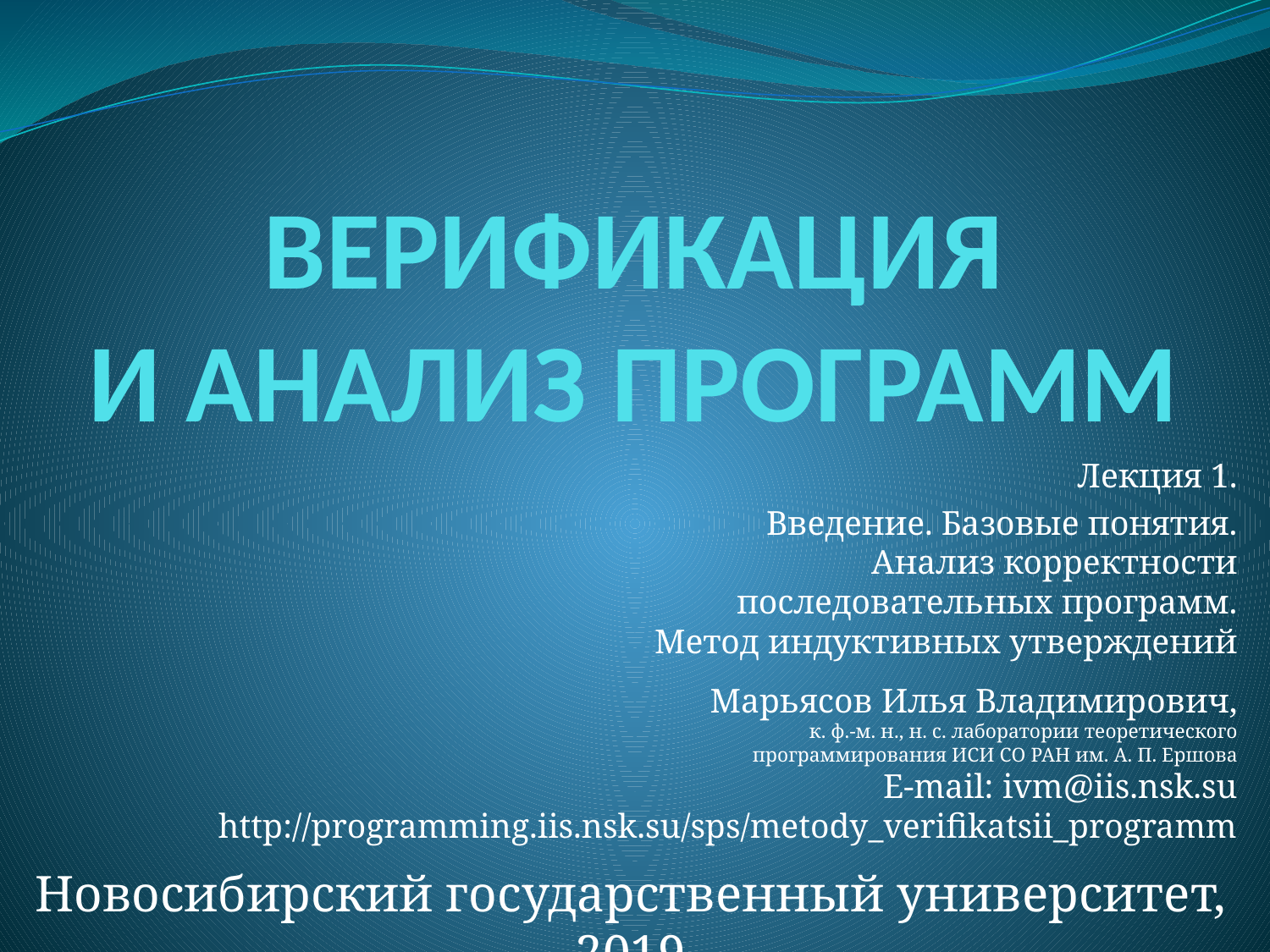

# ВЕРИФИКАЦИЯ И АНАЛИЗ ПРОГРАММ
Лекция 1.
Введение. Базовые понятия.
Анализ корректности
последовательных программ.
Метод индуктивных утверждений

Марьясов Илья Владимирович,
к. ф.-м. н., н. с. лаборатории теоретического
программирования ИСИ СО РАН им. А. П. Ершова
E-mail: ivm@iis.nsk.su
http://programming.iis.nsk.su/sps/metody_verifikatsii_programm
Новосибирский государственный университет, 2019